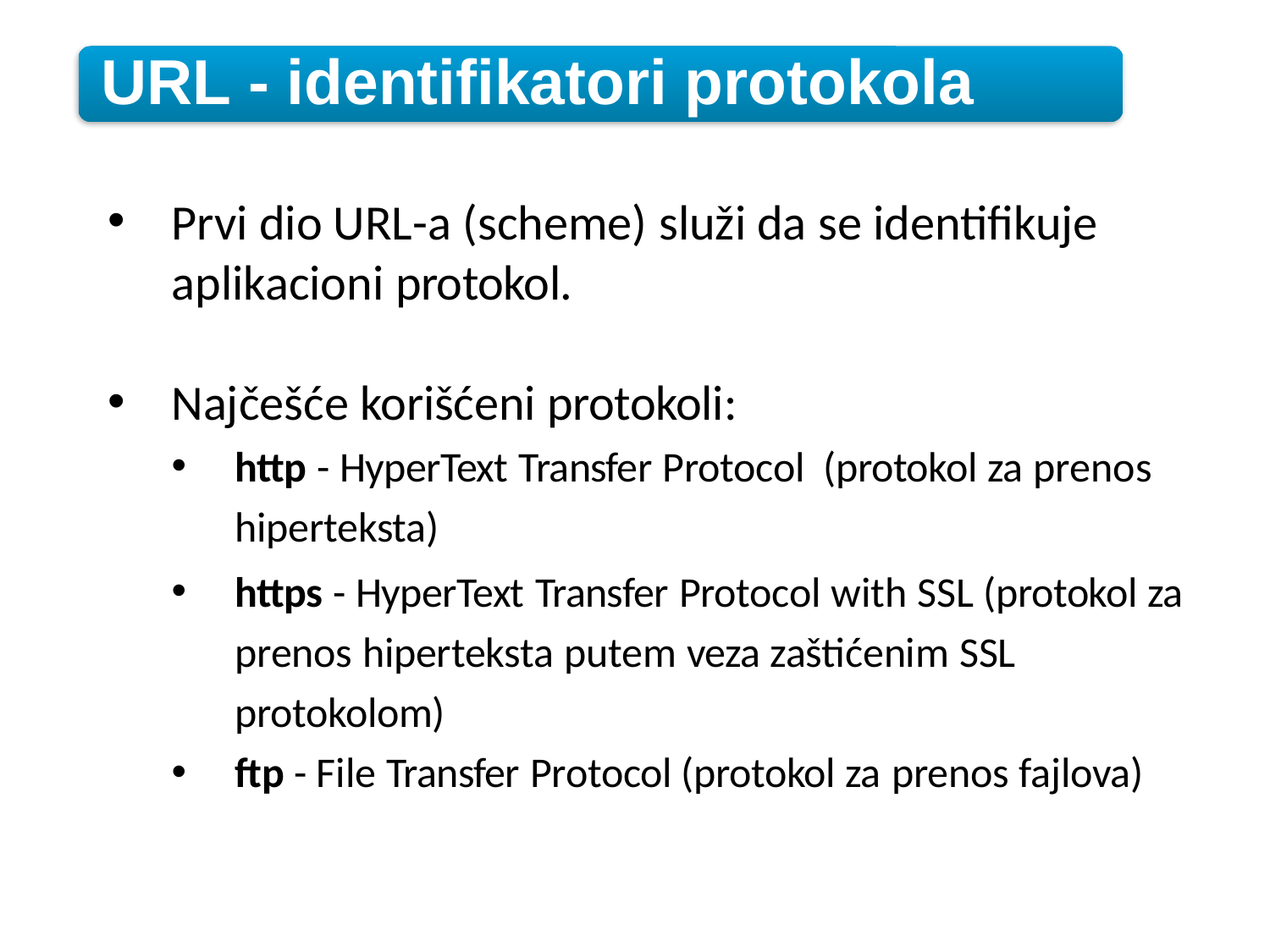

URL - identifikatori protokola
Prvi dio URL-a (scheme) služi da se identifikuje aplikacioni protokol.

Najčešće korišćeni protokoli:
http - HyperText Transfer Protocol  (protokol za prenos hiperteksta)
https - HyperText Transfer Protocol with SSL (protokol za prenos hiperteksta putem veza zaštićenim SSL protokolom)
ftp - File Transfer Protocol (protokol za prenos fajlova)